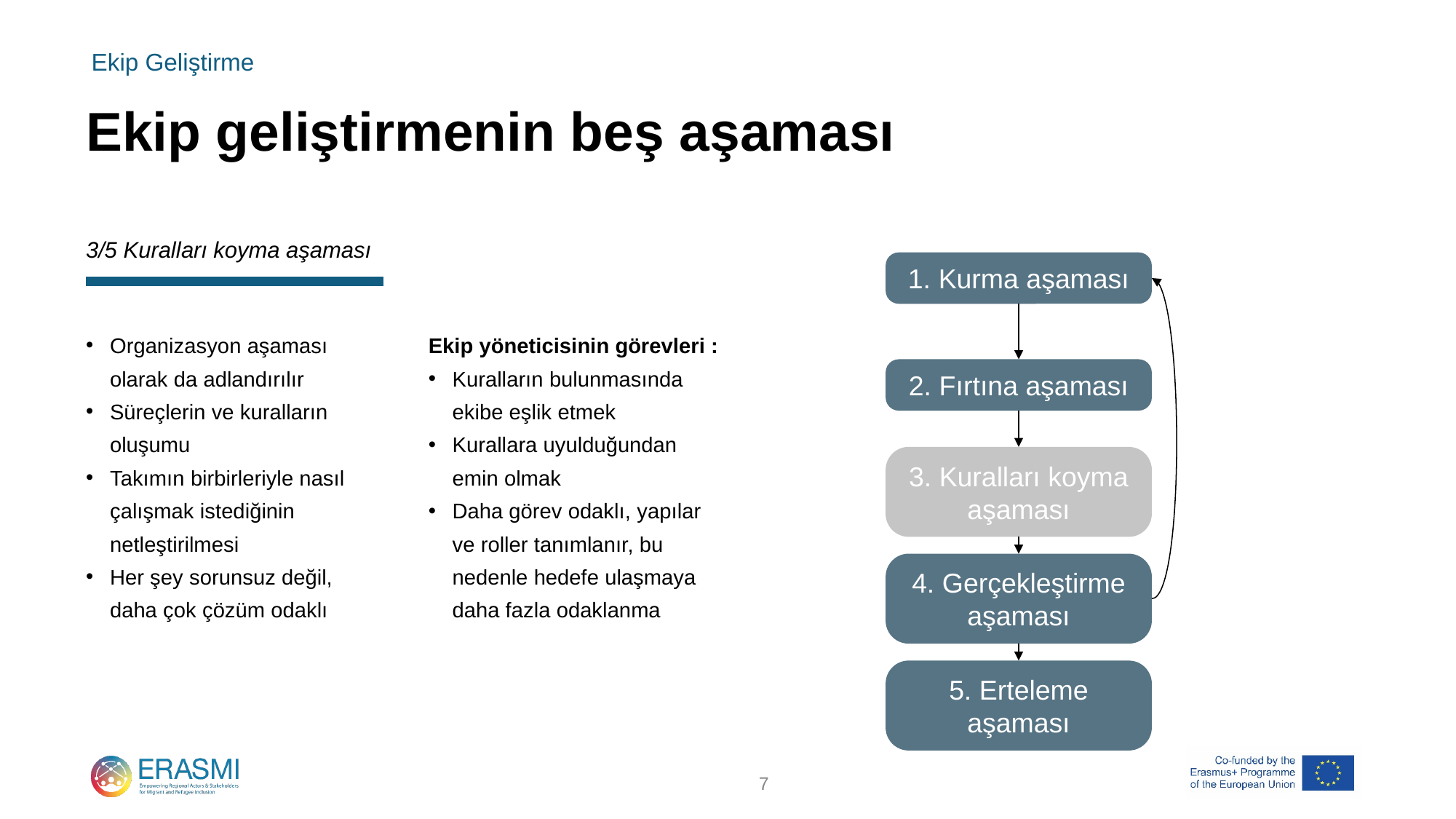

# Ekip geliştirmenin beş aşaması

3/5 Kuralları koyma aşaması

1. Kurma aşaması
Organizasyon aşaması olarak da adlandırılır
Süreçlerin ve kuralların oluşumu
Takımın birbirleriyle nasıl çalışmak istediğinin netleştirilmesi
Her şey sorunsuz değil, daha çok çözüm odaklı

Ekip yöneticisinin görevleri :
Kuralların bulunmasında ekibe eşlik etmek
Kurallara uyulduğundan emin olmak
Daha görev odaklı, yapılar ve roller tanımlanır, bu nedenle hedefe ulaşmaya daha fazla odaklanma
2. Fırtına aşaması
3. Kuralları koyma aşaması
4. Gerçekleştirme aşaması
5. Erteleme aşaması